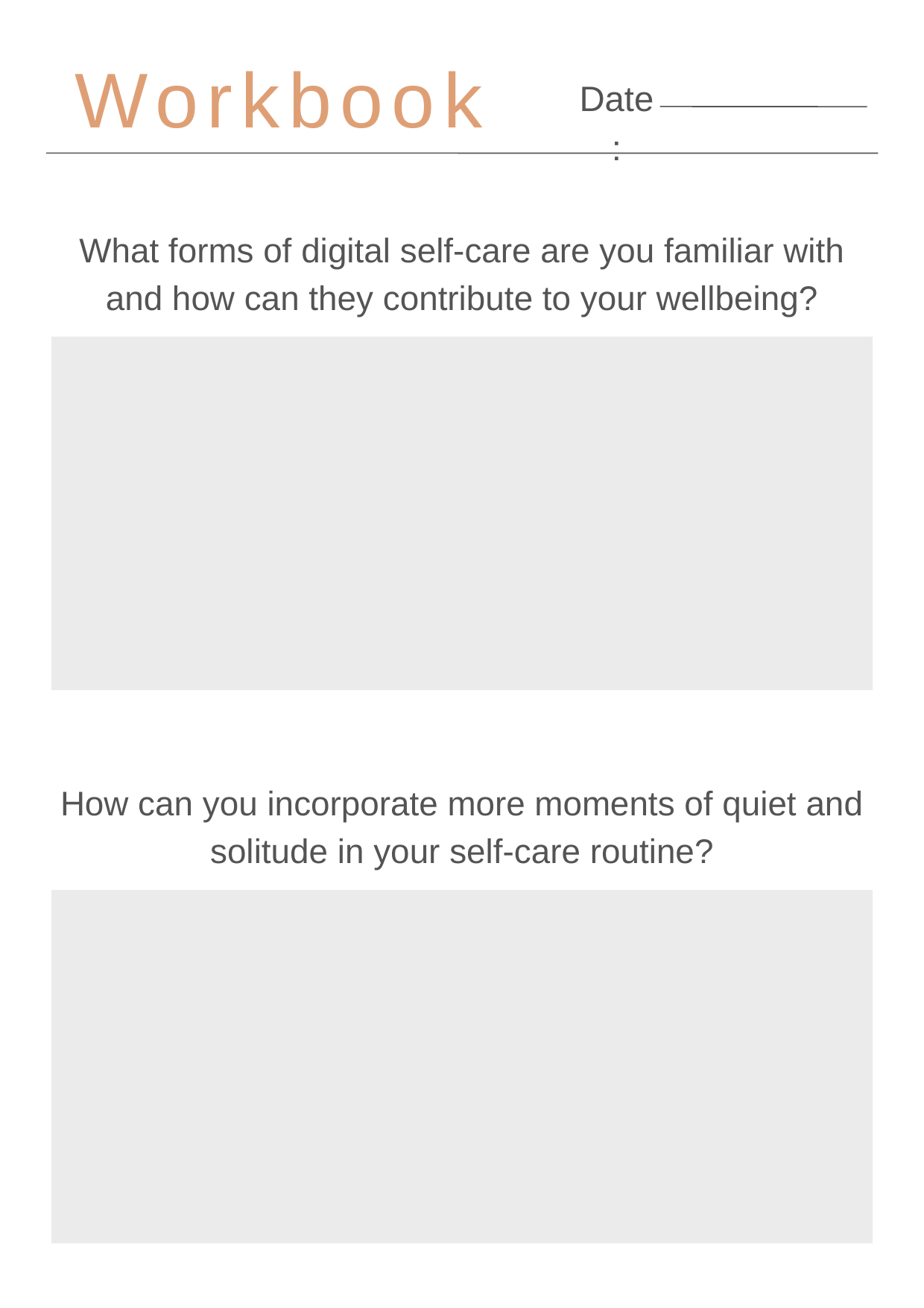

Workbook
Date:

What forms of digital self-care are you familiar with and how can they contribute to your wellbeing?

How can you incorporate more moments of quiet and solitude in your self-care routine?